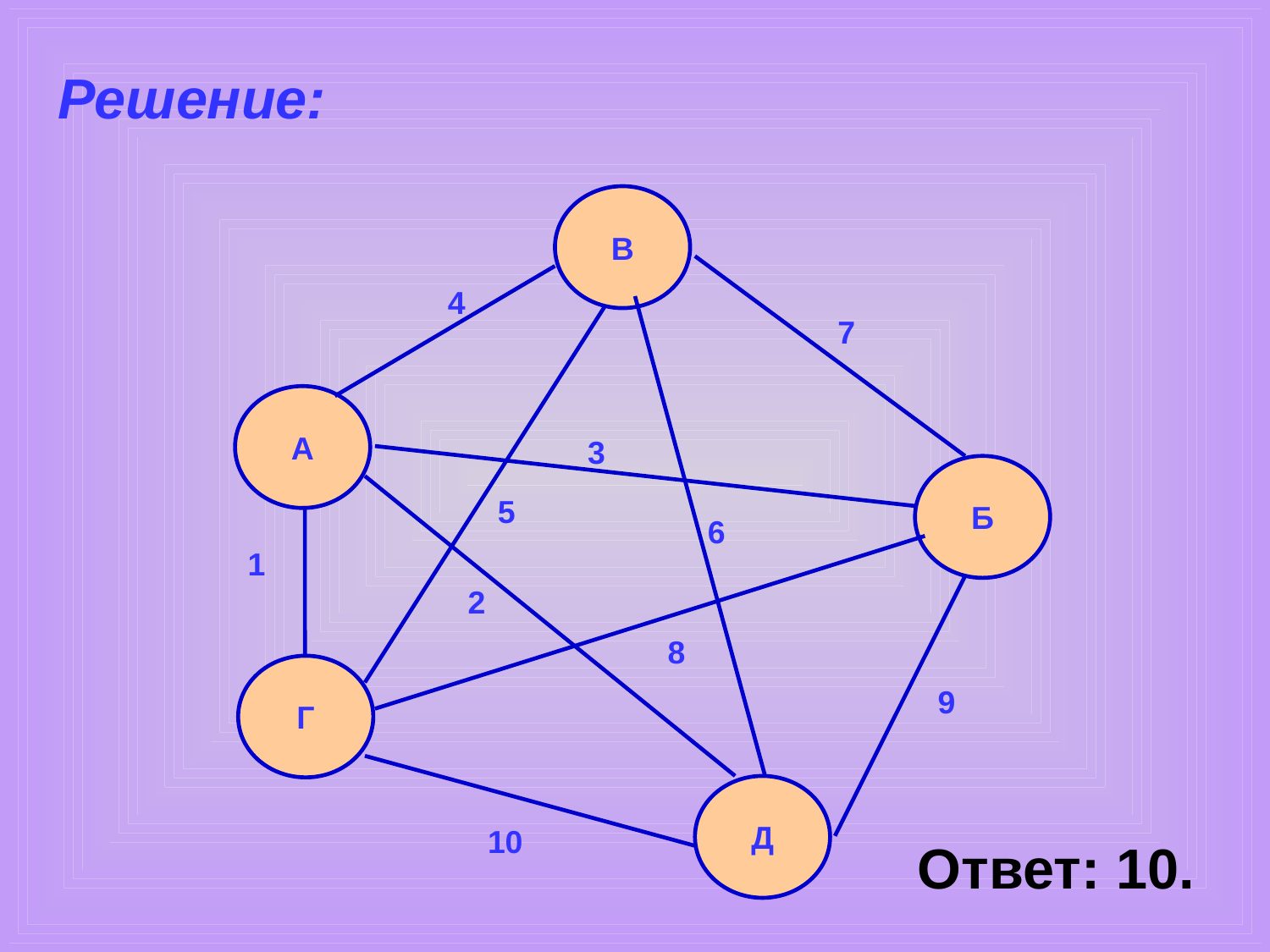

Решение:
В

4

7
А
3

Б

5

6

1
2

8
Г
9

Д
10
Ответ: 10.